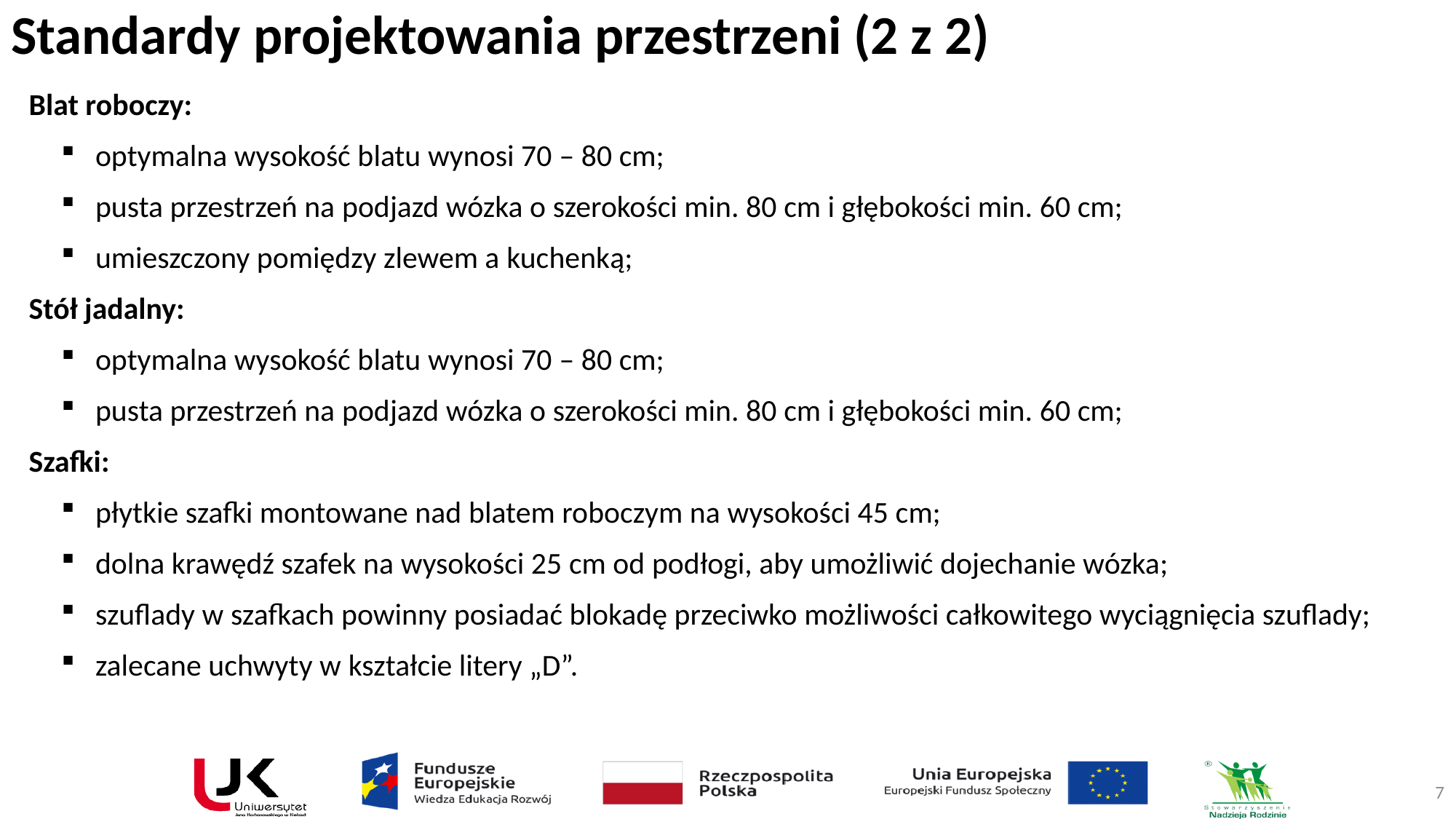

Standardy projektowania przestrzeni (2 z 2)
Blat roboczy:
optymalna wysokość blatu wynosi 70 – 80 cm;
pusta przestrzeń na podjazd wózka o szerokości min. 80 cm i głębokości min. 60 cm;
umieszczony pomiędzy zlewem a kuchenką;
Stół jadalny:
optymalna wysokość blatu wynosi 70 – 80 cm;
pusta przestrzeń na podjazd wózka o szerokości min. 80 cm i głębokości min. 60 cm;
Szafki:
płytkie szafki montowane nad blatem roboczym na wysokości 45 cm;
dolna krawędź szafek na wysokości 25 cm od podłogi, aby umożliwić dojechanie wózka;
szuflady w szafkach powinny posiadać blokadę przeciwko możliwości całkowitego wyciągnięcia szuflady;
zalecane uchwyty w kształcie litery „D”.
7